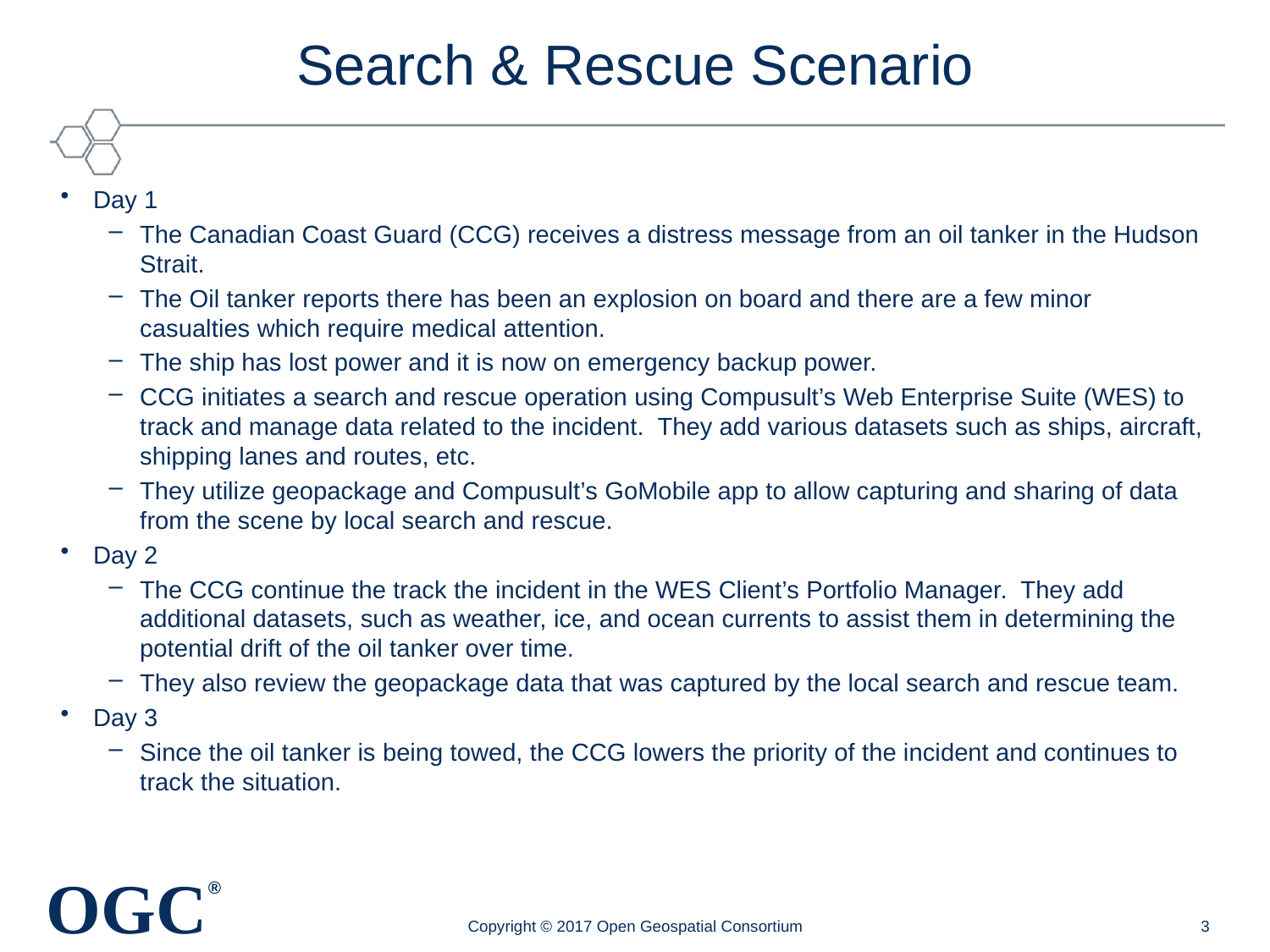

# Search & Rescue Scenario
Day 1
The Canadian Coast Guard (CCG) receives a distress message from an oil tanker in the Hudson Strait.
The Oil tanker reports there has been an explosion on board and there are a few minor casualties which require medical attention.
The ship has lost power and it is now on emergency backup power.
CCG initiates a search and rescue operation using Compusult’s Web Enterprise Suite (WES) to track and manage data related to the incident.  They add various datasets such as ships, aircraft, shipping lanes and routes, etc.
They utilize geopackage and Compusult’s GoMobile app to allow capturing and sharing of data from the scene by local search and rescue.
Day 2
The CCG continue the track the incident in the WES Client’s Portfolio Manager.  They add additional datasets, such as weather, ice, and ocean currents to assist them in determining the potential drift of the oil tanker over time.
They also review the geopackage data that was captured by the local search and rescue team.
Day 3
Since the oil tanker is being towed, the CCG lowers the priority of the incident and continues to track the situation.
Copyright © 2017 Open Geospatial Consortium
3